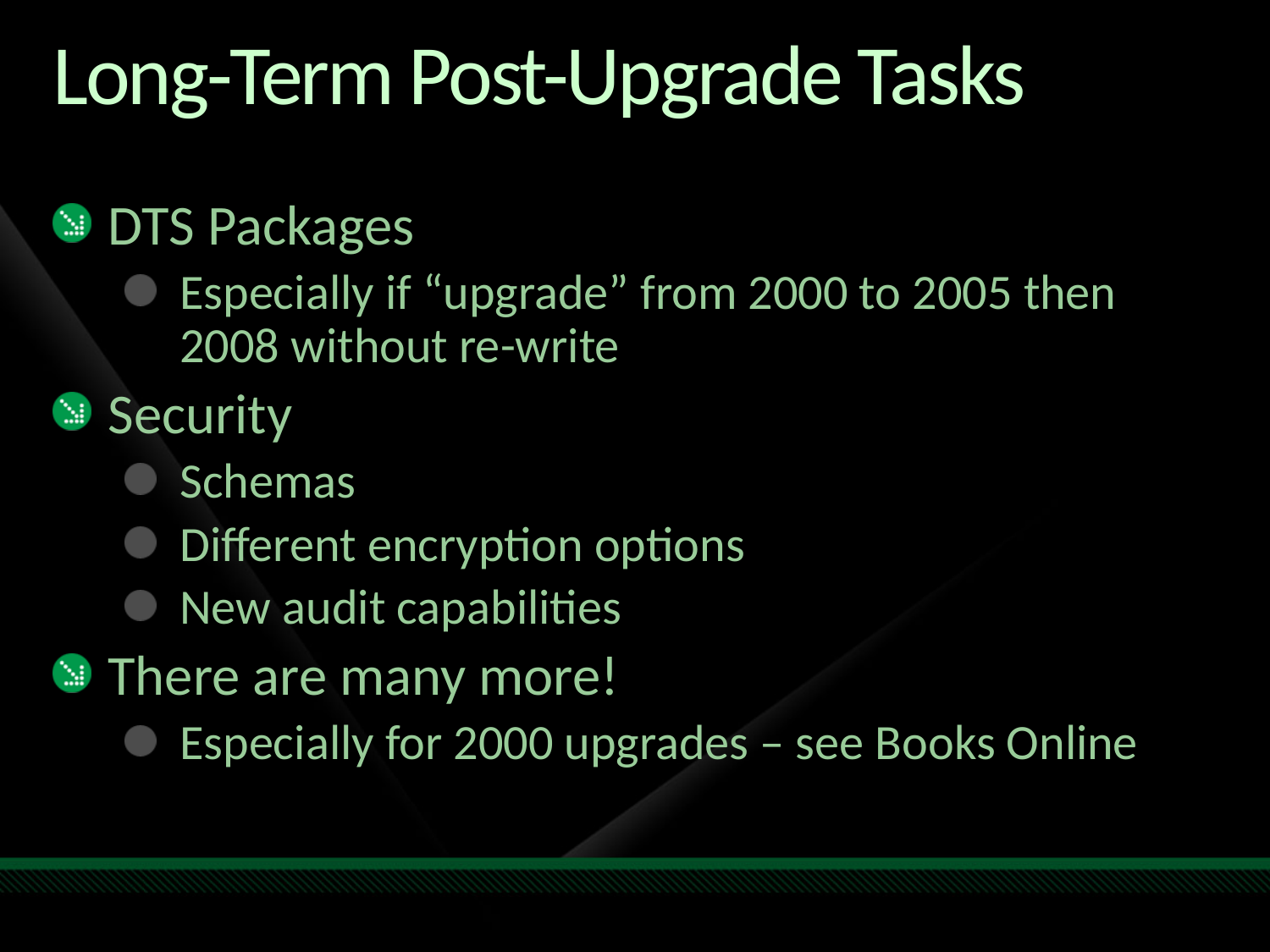

# Long-Term Post-Upgrade Tasks
DTS Packages
Especially if “upgrade” from 2000 to 2005 then 2008 without re-write
Security
Schemas
Different encryption options
New audit capabilities
There are many more!
Especially for 2000 upgrades – see Books Online